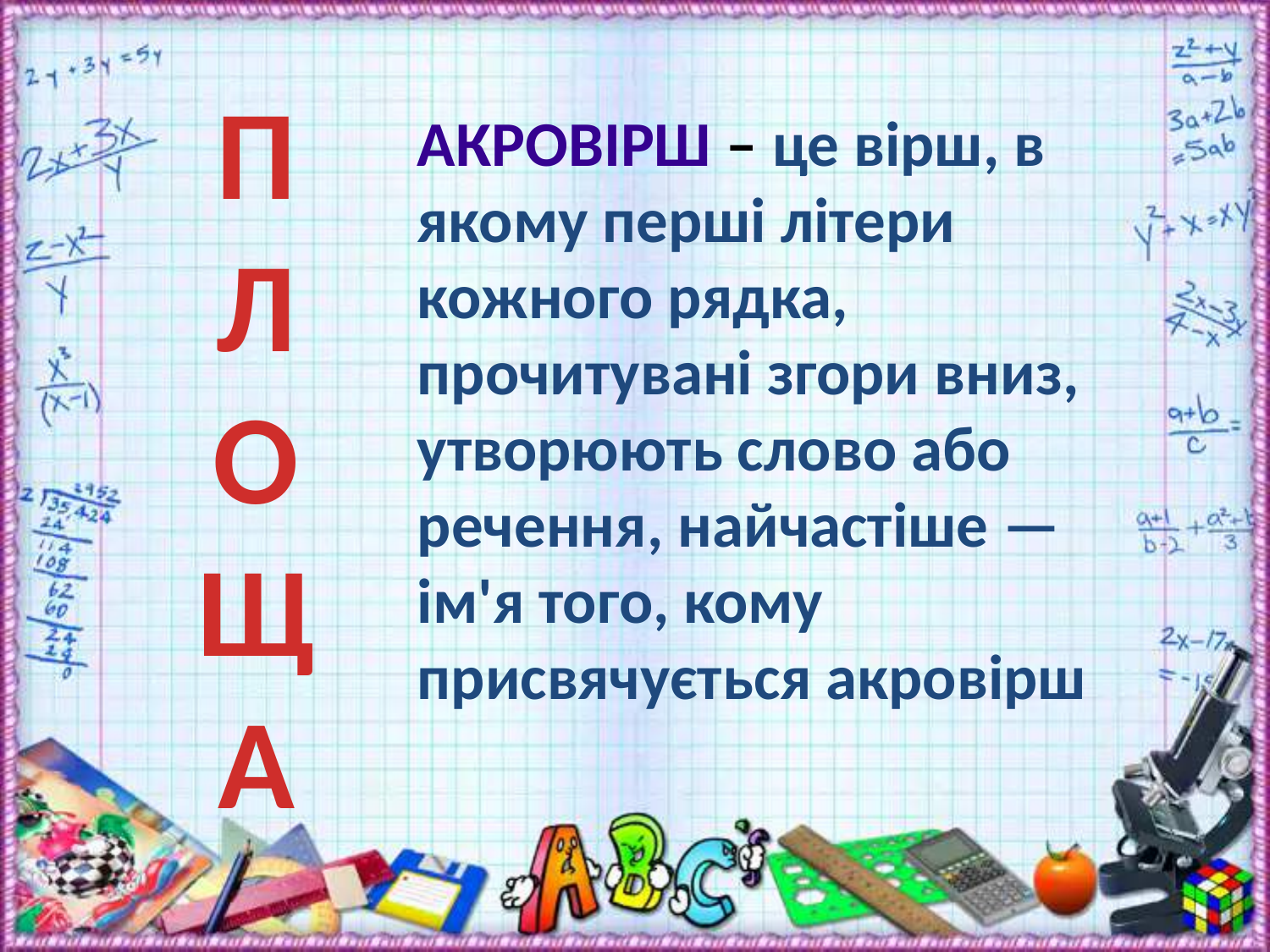

П
Л
О
Щ
А
АКРОВІРШ – це вірш, в якому перші літери кожного рядка, прочитувані згори вниз, утворюють слово або речення, найчастіше — ім'я того, кому присвячується акровірш